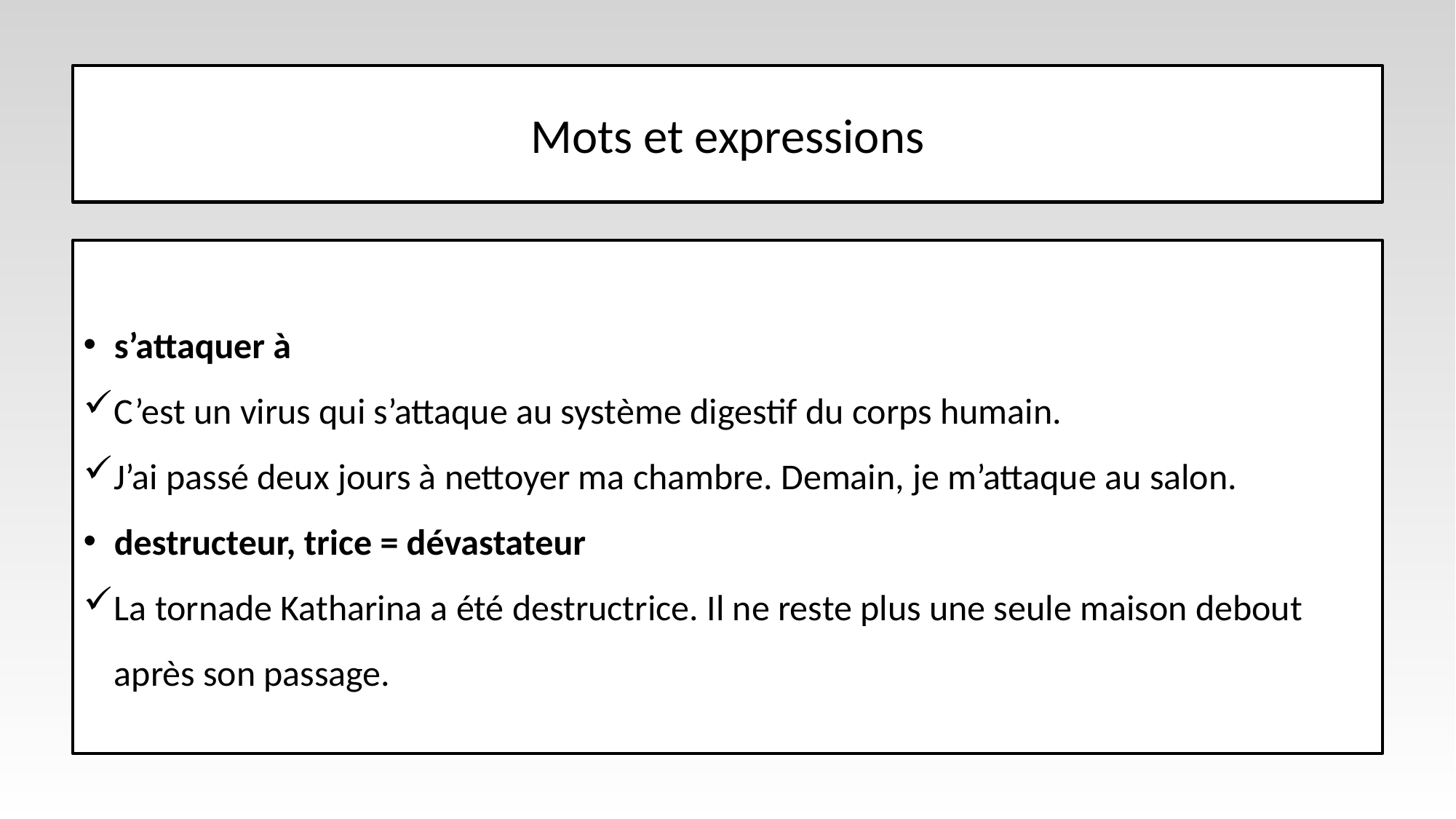

# Mots et expressions
s’attaquer à
C’est un virus qui s’attaque au système digestif du corps humain.
J’ai passé deux jours à nettoyer ma chambre. Demain, je m’attaque au salon.
destructeur, trice = dévastateur
La tornade Katharina a été destructrice. Il ne reste plus une seule maison debout après son passage.